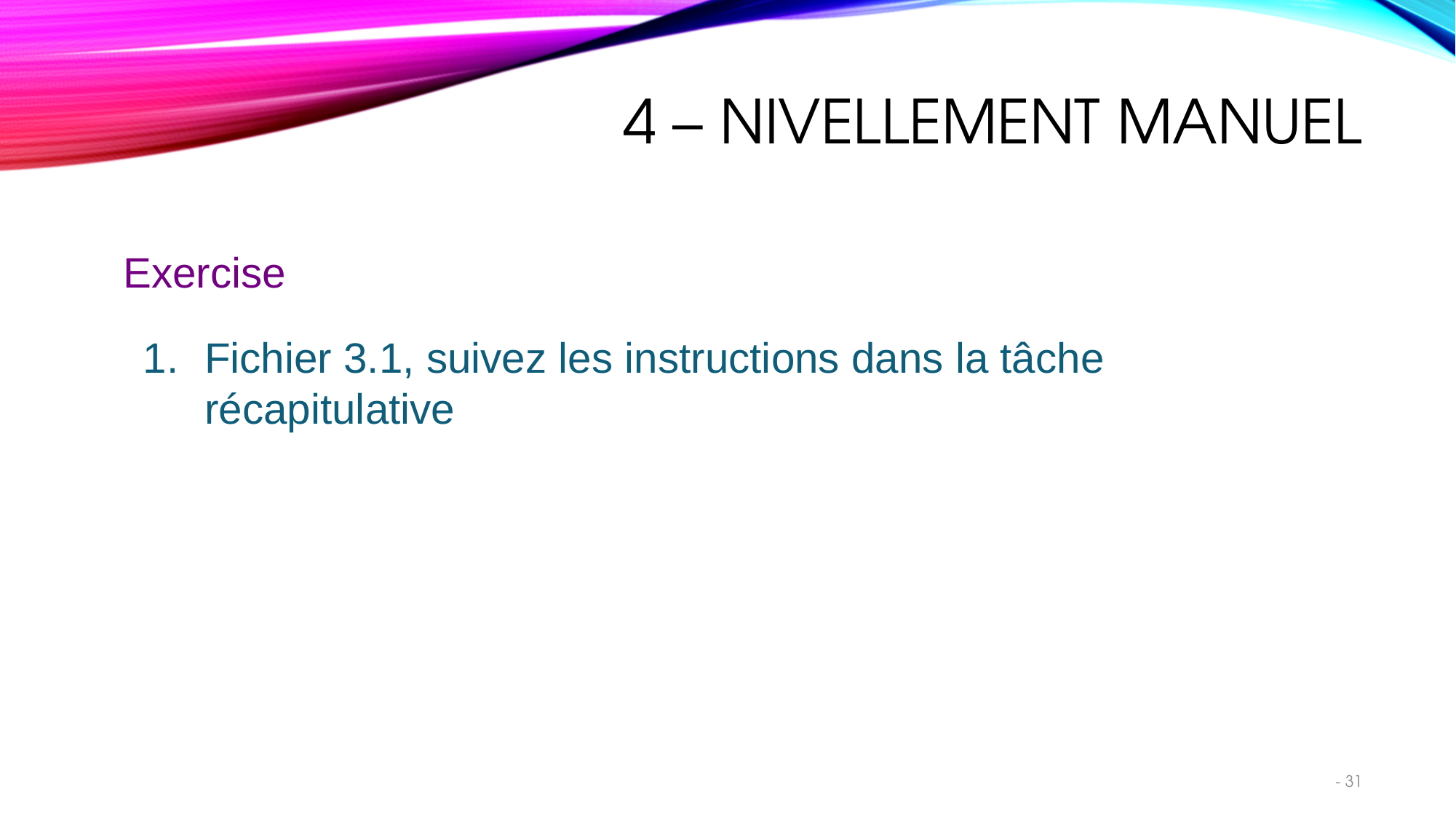

# 4 – Nivellement Manuel
Exercise
Fichier 3.1, suivez les instructions dans la tâche récapitulative
31